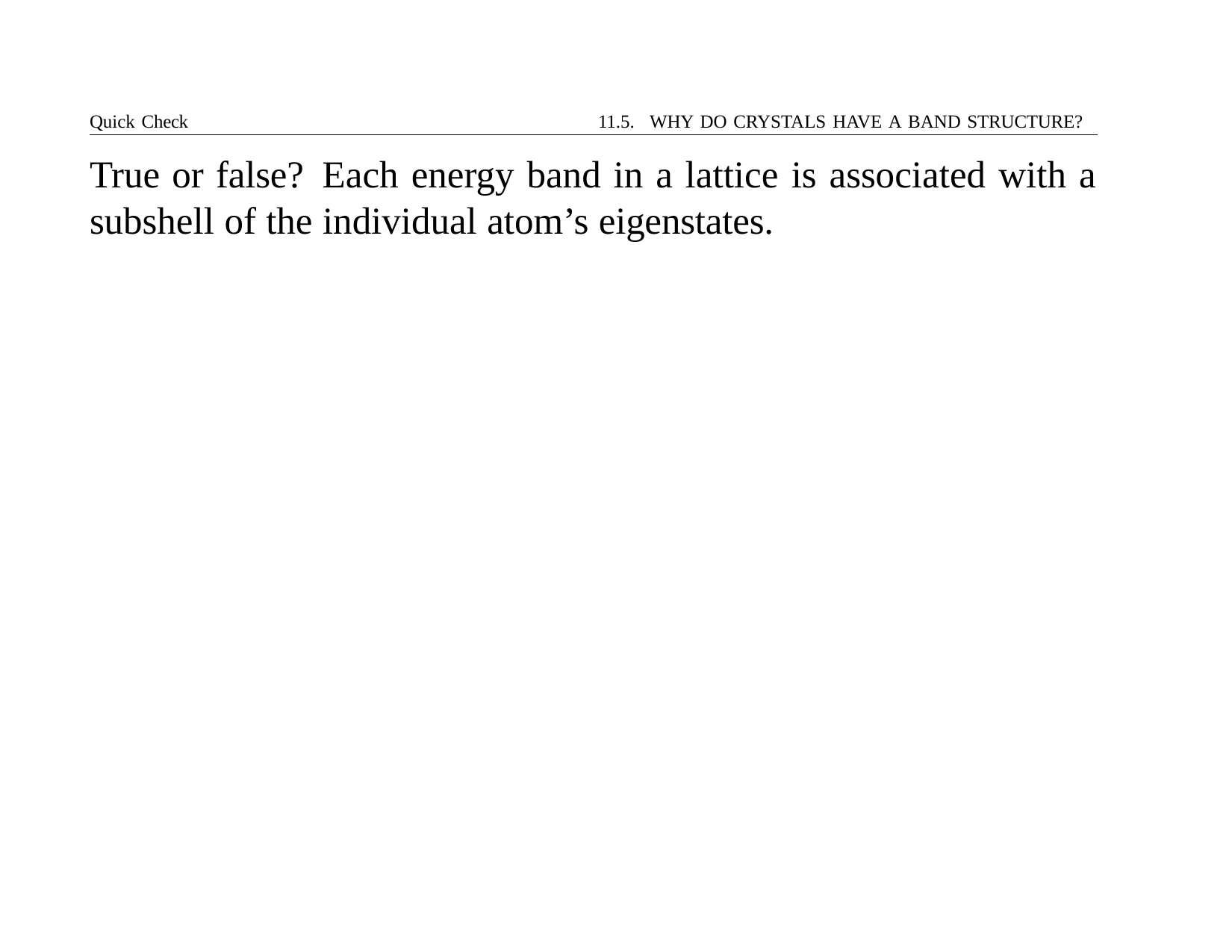

Quick Check	11.5.  WHY DO CRYSTALS HAVE A BAND STRUCTURE?

# True or false?	Each energy band in a lattice is associated with a subshell of the individual atom’s eigenstates.